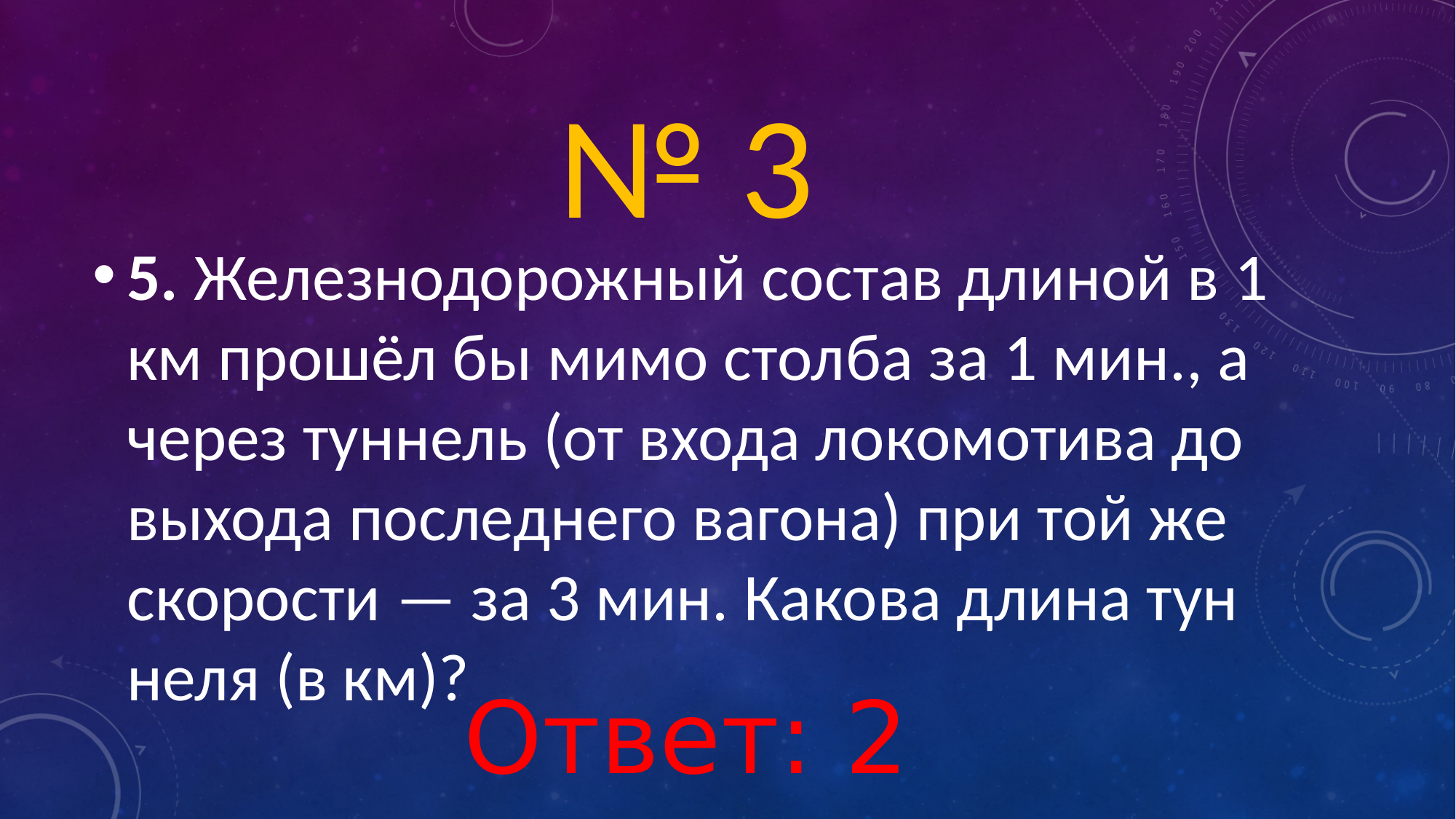

# № 3
5. Железнодорожный со­став дли­ной в 1 км прошёл бы мимо стол­ба за 1 мин., а через тун­нель (от входа ло­ко­мо­ти­ва до вы­хо­да по­след­не­го вагона) при той же скорости — за 3 мин. Ка­ко­ва длина тун­не­ля (в км)?
Ответ: 2